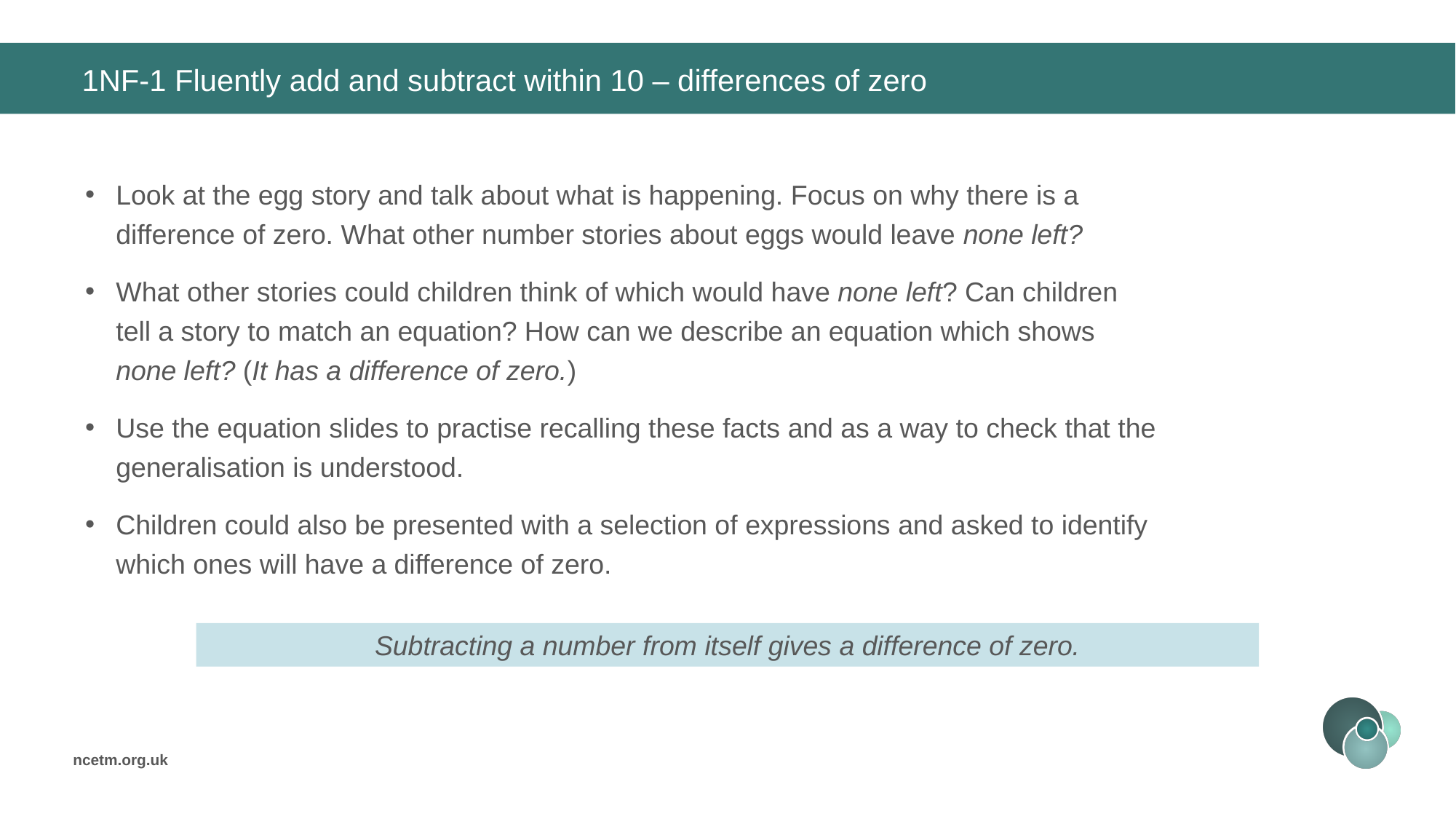

# 1NF-1 Fluently add and subtract within 10 – differences of zero
Look at the egg story and talk about what is happening. Focus on why there is a difference of zero. What other number stories about eggs would leave none left?
What other stories could children think of which would have none left? Can children tell a story to match an equation? How can we describe an equation which shows none left? (It has a difference of zero.)
Use the equation slides to practise recalling these facts and as a way to check that the generalisation is understood.
Children could also be presented with a selection of expressions and asked to identify which ones will have a difference of zero.

Subtracting a number from itself gives a difference of zero.